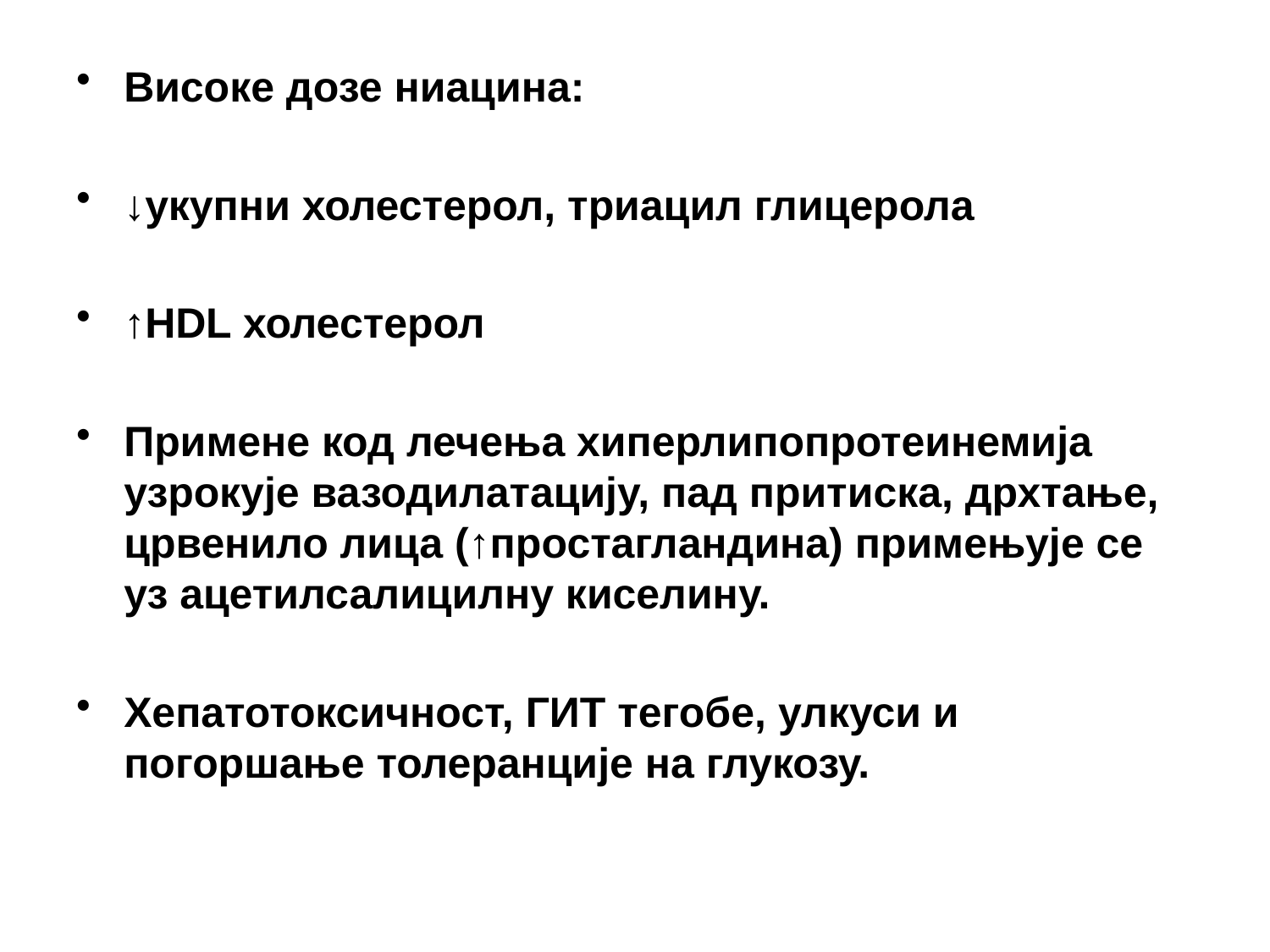

Високе дозе ниацина:

↓укупни холестерол, триацил глицерола

↑HDL холестерол

Примене код лечења хиперлипопротеинемија узрокује вазодилатацију, пад притиска, дрхтање, црвенило лица (↑простагландина) примењује се уз ацетилсалицилну киселину.

Хепатотоксичност, ГИТ тегобе, улкуси и погоршање толеранције на глукозу.